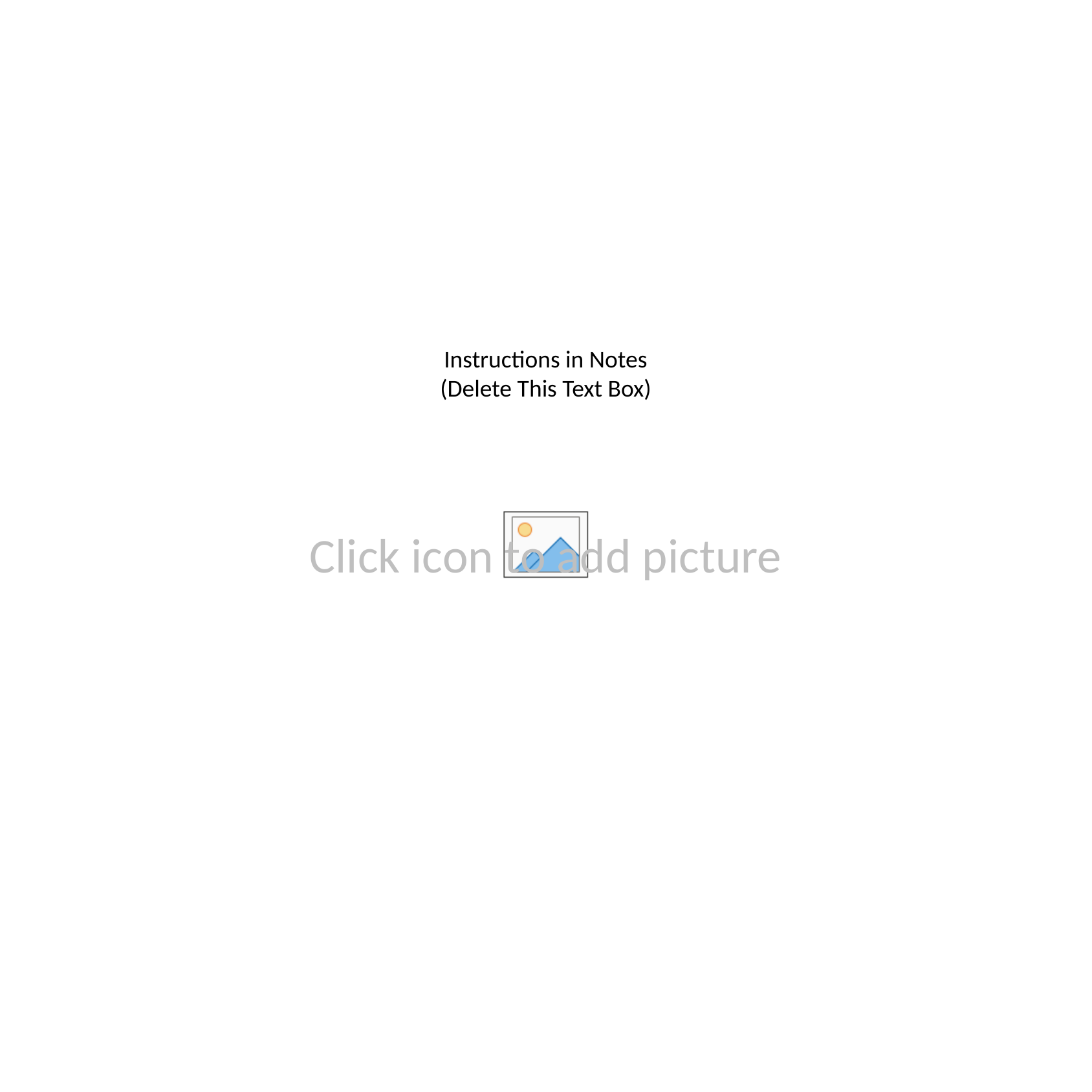

Instructions in Notes
(Delete This Text Box)